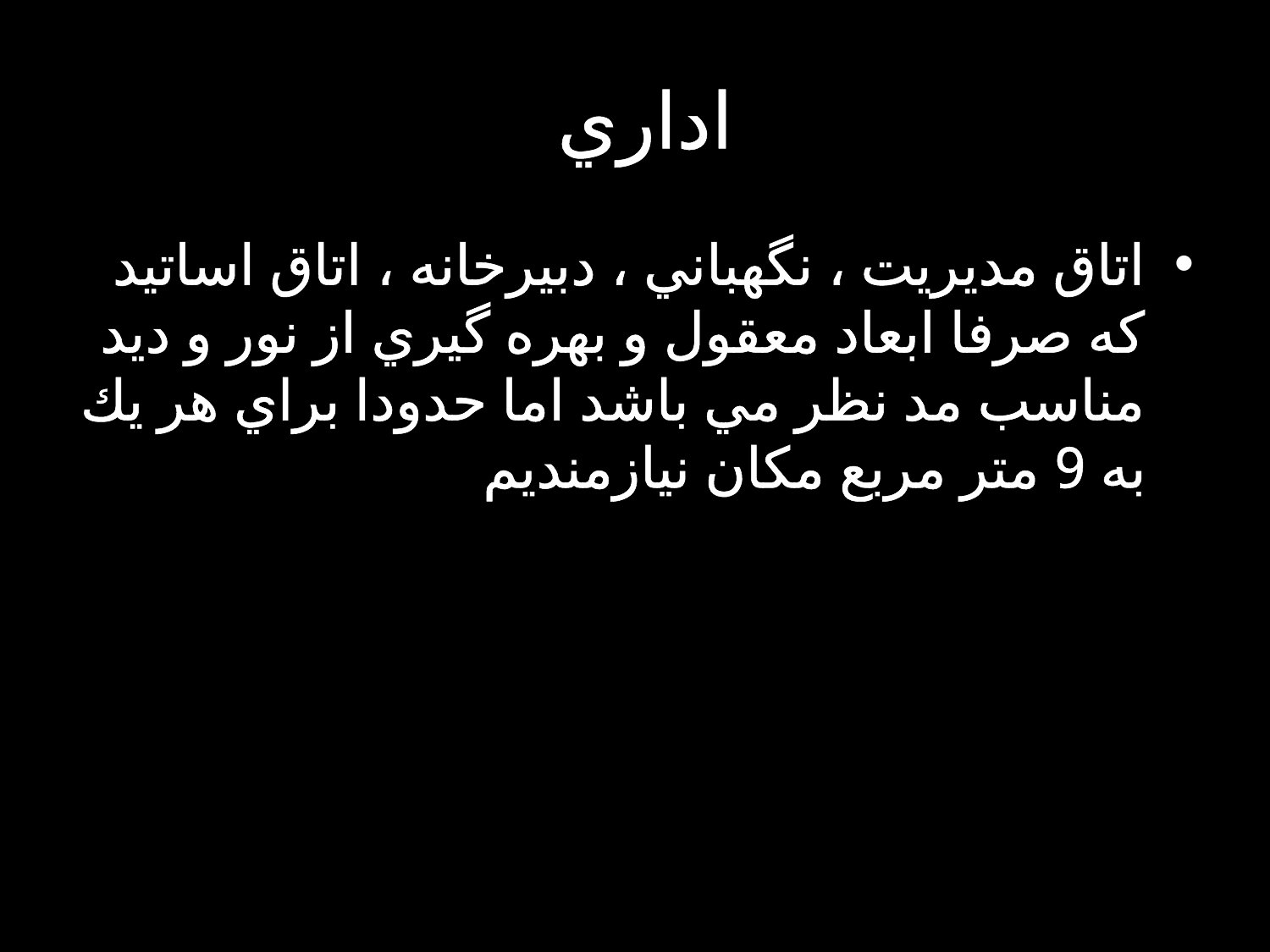

# اداري
اتاق مديريت ، نگهباني ، دبيرخانه ، اتاق اساتيد كه صرفا ابعاد معقول و بهره گيري از نور و ديد مناسب مد نظر مي باشد اما حدودا براي هر يك به 9 متر مربع مكان نيازمنديم